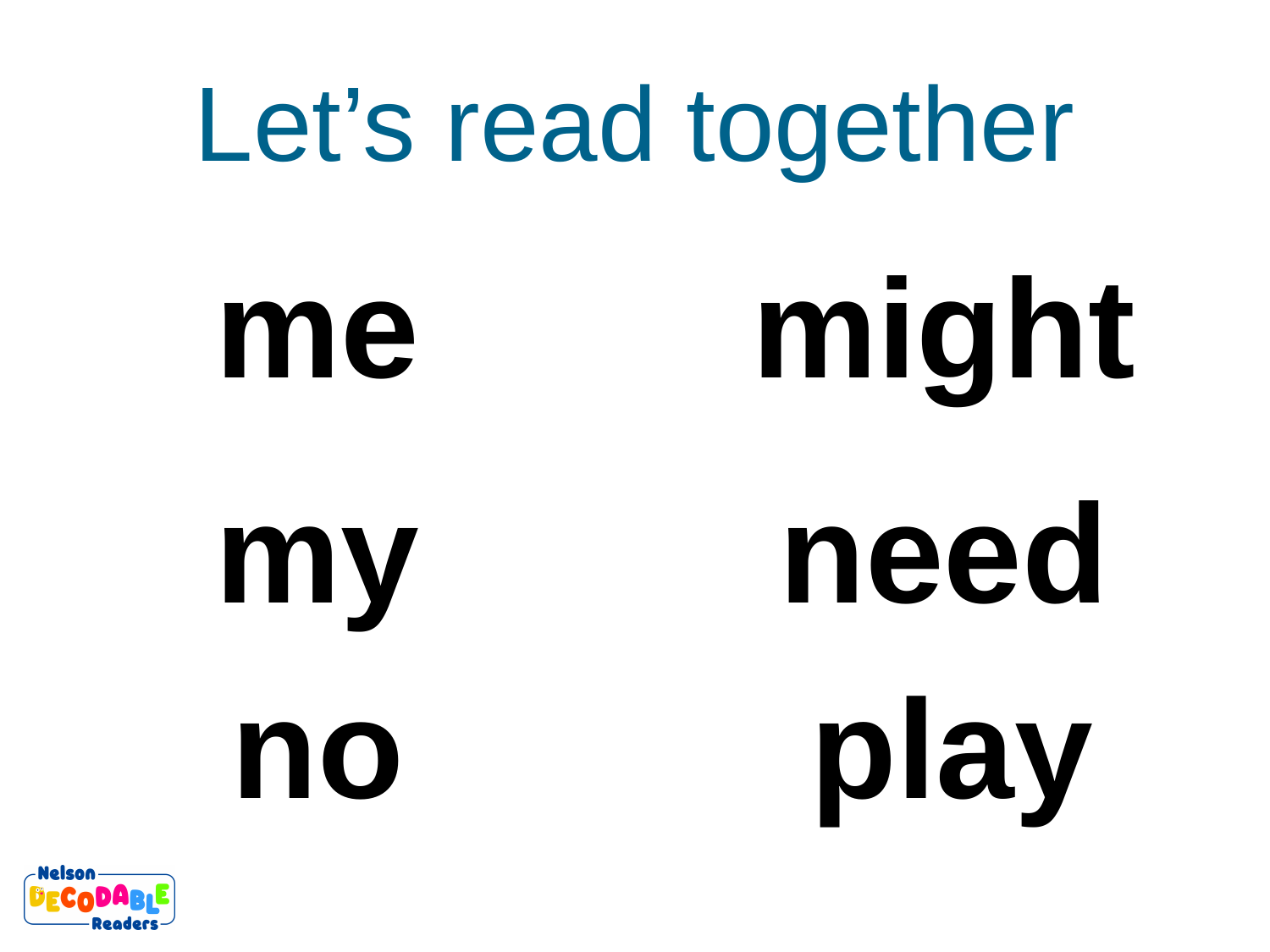

Let’s read together
me
might
my
need
play
no